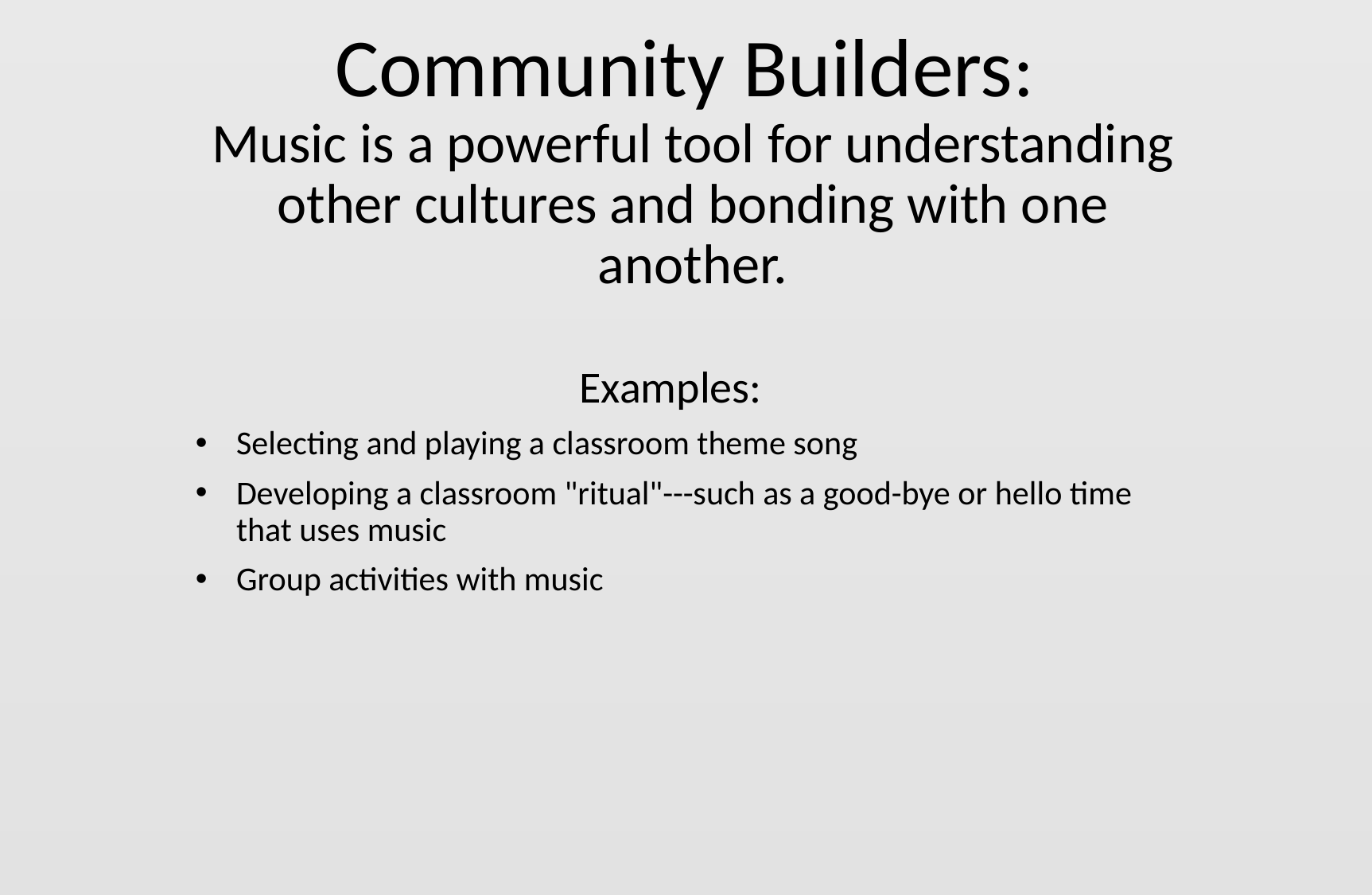

# Community Builders: Music is a powerful tool for understanding other cultures and bonding with one another.
Examples:
Selecting and playing a classroom theme song
Developing a classroom "ritual"---such as a good-bye or hello time that uses music
Group activities with music